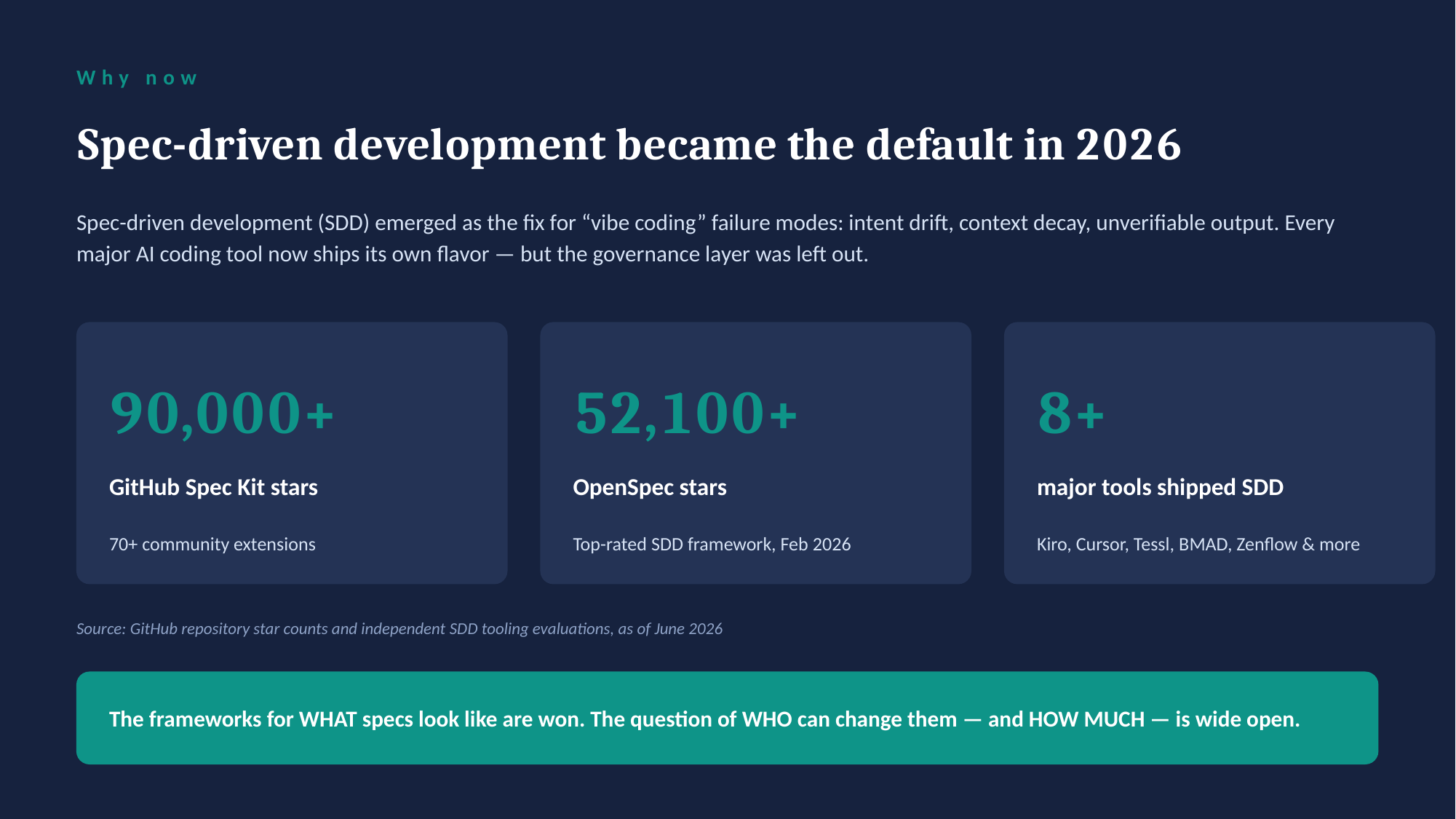

Why now
Spec-driven development became the default in 2026
Spec-driven development (SDD) emerged as the fix for “vibe coding” failure modes: intent drift, context decay, unverifiable output. Every major AI coding tool now ships its own flavor — but the governance layer was left out.

90,000+
52,100+
8+
GitHub Spec Kit stars
OpenSpec stars
major tools shipped SDD
70+ community extensions
Top-rated SDD framework, Feb 2026
Kiro, Cursor, Tessl, BMAD, Zenflow & more
Source: GitHub repository star counts and independent SDD tooling evaluations, as of June 2026

The frameworks for WHAT specs look like are won. The question of WHO can change them — and HOW MUCH — is wide open.